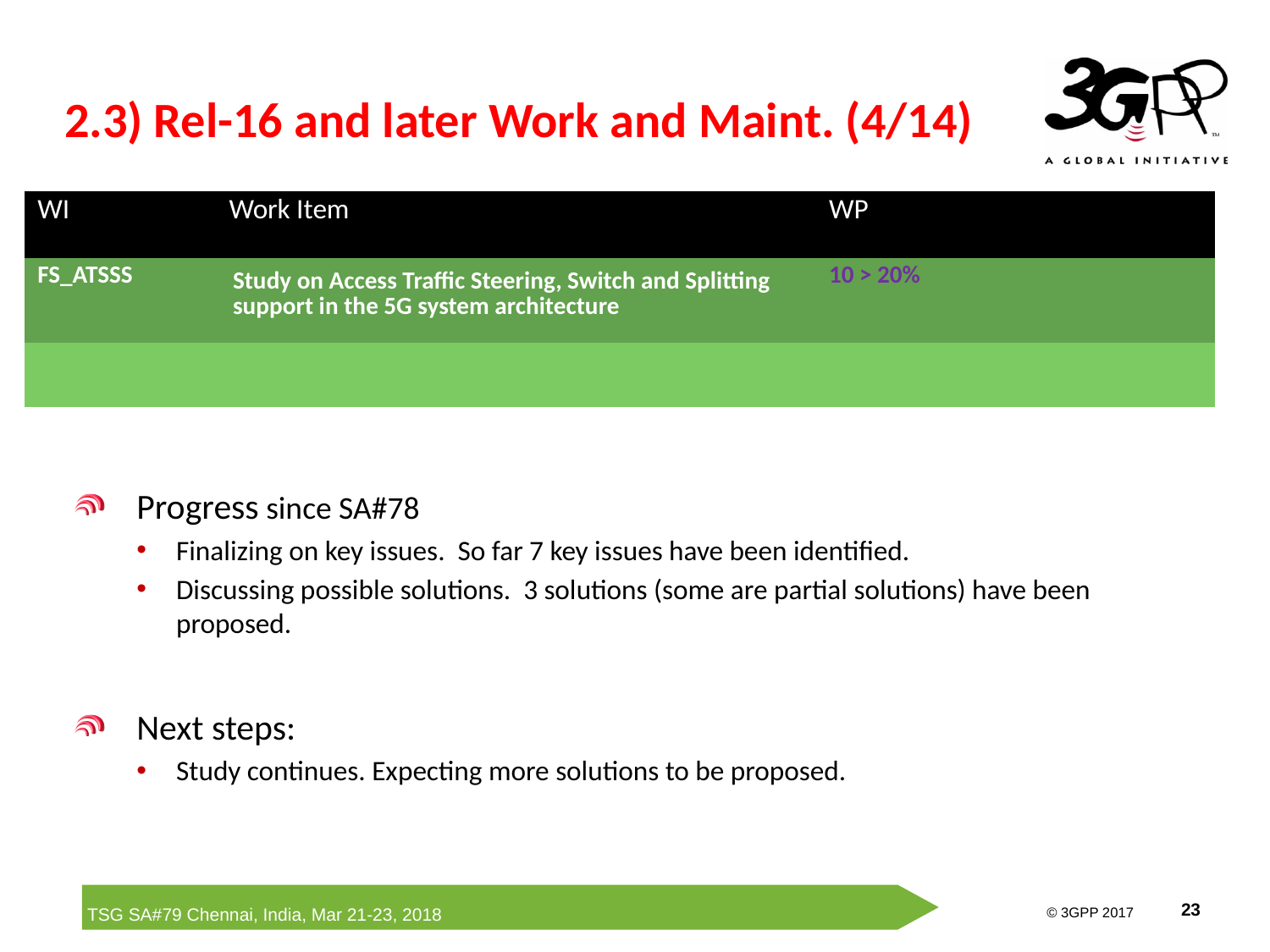

# 2.3) Rel-16 and later Work and Maint. (4/14)
| WI | Work Item | WP |  |  |
| --- | --- | --- | --- | --- |
| FS\_ATSSS | Study on Access Traffic Steering, Switch and Splitting support in the 5G system architecture | 10 > 20% |  |  |
|  |  |  |  |  |
Progress since SA#78
Finalizing on key issues.  So far 7 key issues have been identified.
Discussing possible solutions.  3 solutions (some are partial solutions) have been proposed.

Next steps:
Study continues. Expecting more solutions to be proposed.